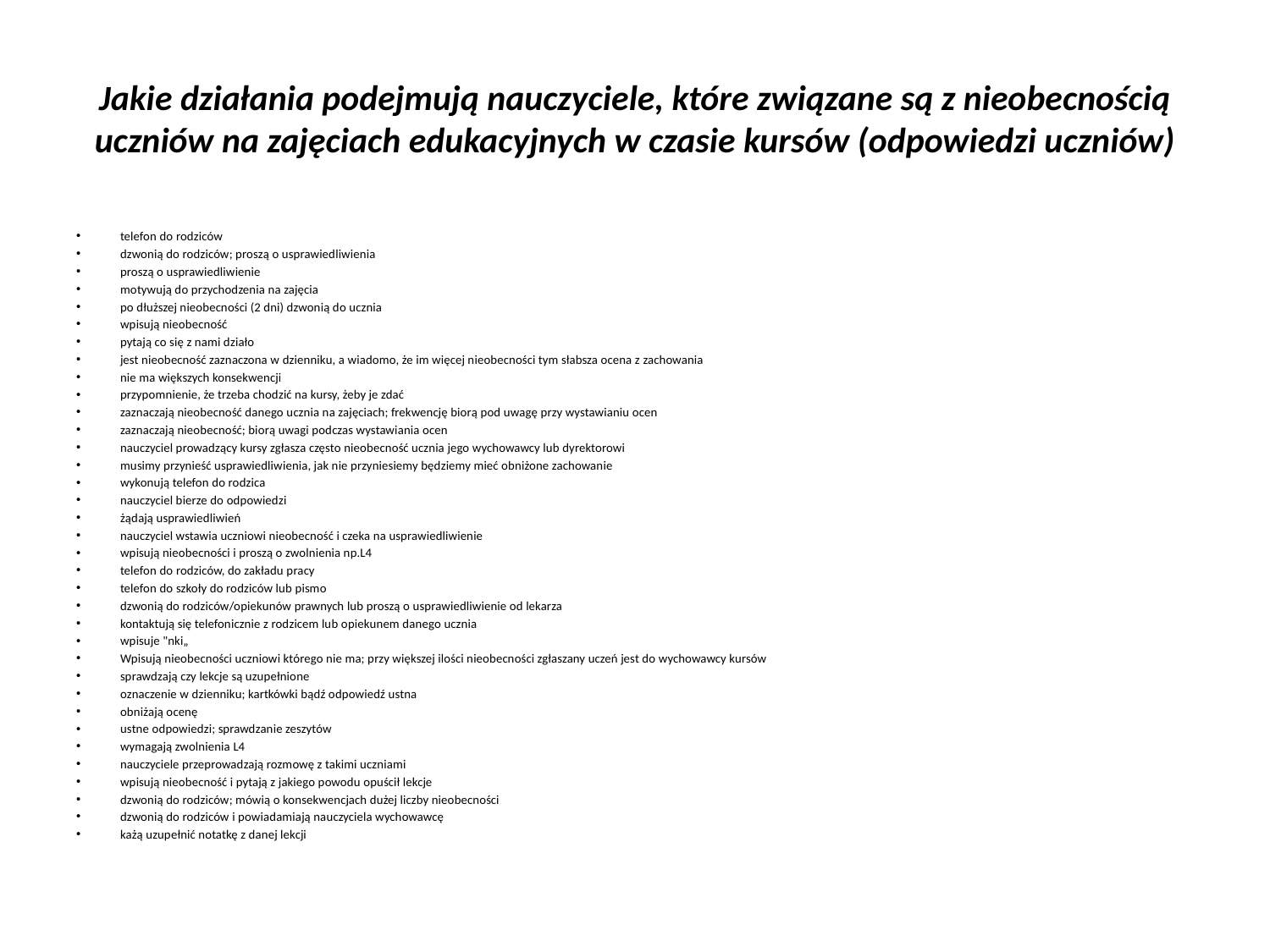

# Jakie działania podejmują nauczyciele, które związane są z nieobecnością uczniów na zajęciach edukacyjnych w czasie kursów (odpowiedzi uczniów)
telefon do rodziców
dzwonią do rodziców; proszą o usprawiedliwienia
proszą o usprawiedliwienie
motywują do przychodzenia na zajęcia
po dłuższej nieobecności (2 dni) dzwonią do ucznia
wpisują nieobecność
pytają co się z nami działo
jest nieobecność zaznaczona w dzienniku, a wiadomo, że im więcej nieobecności tym słabsza ocena z zachowania
nie ma większych konsekwencji
przypomnienie, że trzeba chodzić na kursy, żeby je zdać
zaznaczają nieobecność danego ucznia na zajęciach; frekwencję biorą pod uwagę przy wystawianiu ocen
zaznaczają nieobecność; biorą uwagi podczas wystawiania ocen
nauczyciel prowadzący kursy zgłasza często nieobecność ucznia jego wychowawcy lub dyrektorowi
musimy przynieść usprawiedliwienia, jak nie przyniesiemy będziemy mieć obniżone zachowanie
wykonują telefon do rodzica
nauczyciel bierze do odpowiedzi
żądają usprawiedliwień
nauczyciel wstawia uczniowi nieobecność i czeka na usprawiedliwienie
wpisują nieobecności i proszą o zwolnienia np.L4
telefon do rodziców, do zakładu pracy
telefon do szkoły do rodziców lub pismo
dzwonią do rodziców/opiekunów prawnych lub proszą o usprawiedliwienie od lekarza
kontaktują się telefonicznie z rodzicem lub opiekunem danego ucznia
wpisuje "nki„
Wpisują nieobecności uczniowi którego nie ma; przy większej ilości nieobecności zgłaszany uczeń jest do wychowawcy kursów
sprawdzają czy lekcje są uzupełnione
oznaczenie w dzienniku; kartkówki bądź odpowiedź ustna
obniżają ocenę
ustne odpowiedzi; sprawdzanie zeszytów
wymagają zwolnienia L4
nauczyciele przeprowadzają rozmowę z takimi uczniami
wpisują nieobecność i pytają z jakiego powodu opuścił lekcje
dzwonią do rodziców; mówią o konsekwencjach dużej liczby nieobecności
dzwonią do rodziców i powiadamiają nauczyciela wychowawcę
każą uzupełnić notatkę z danej lekcji